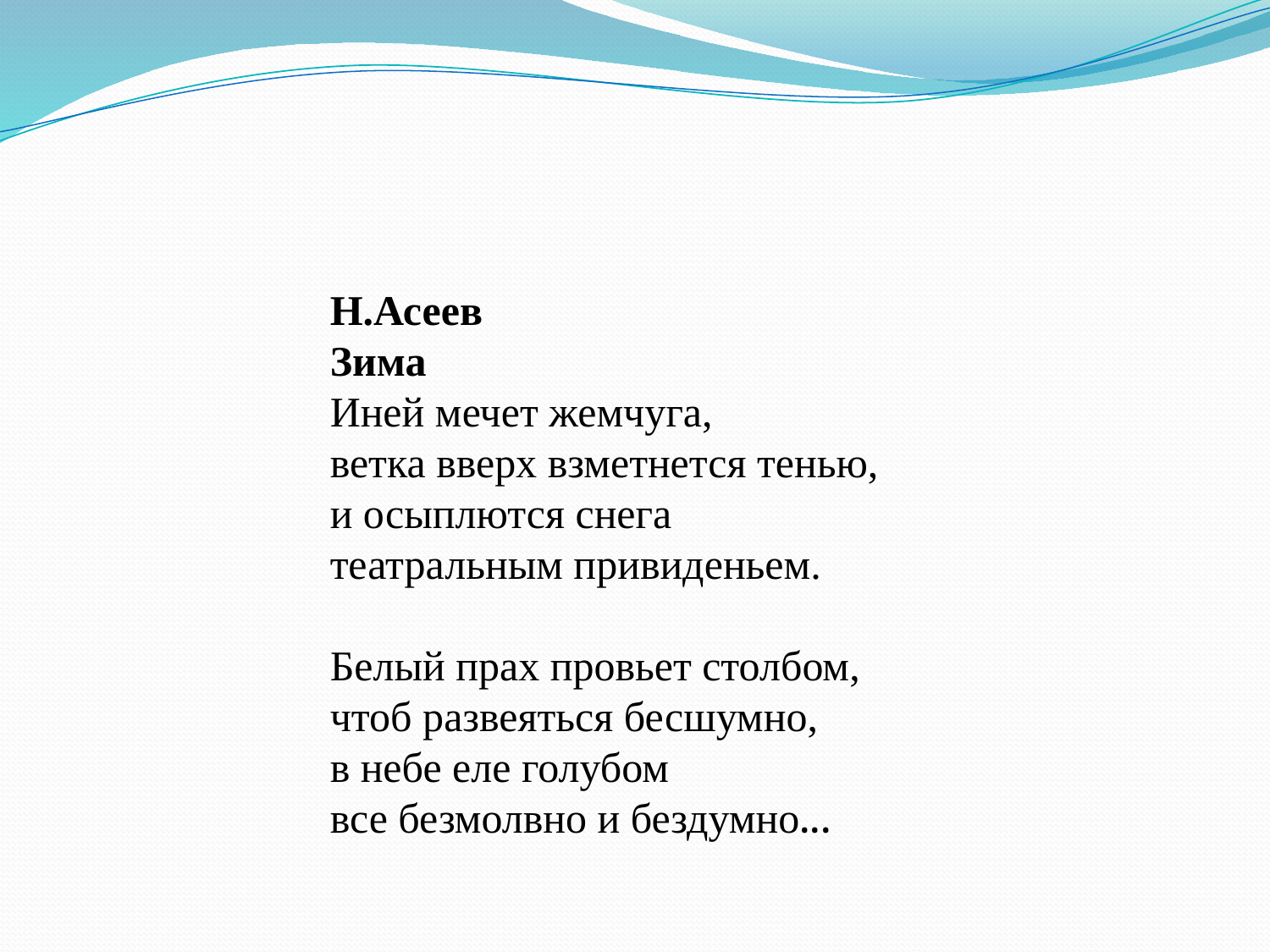

Н.Асеев
Зима
Иней мечет жемчуга,
ветка вверх взметнется тенью,
и осыплются снега
театральным привиденьем.
Белый прах провьет столбом,
чтоб развеяться бесшумно,
в небе еле голубом
все безмолвно и бездумно...